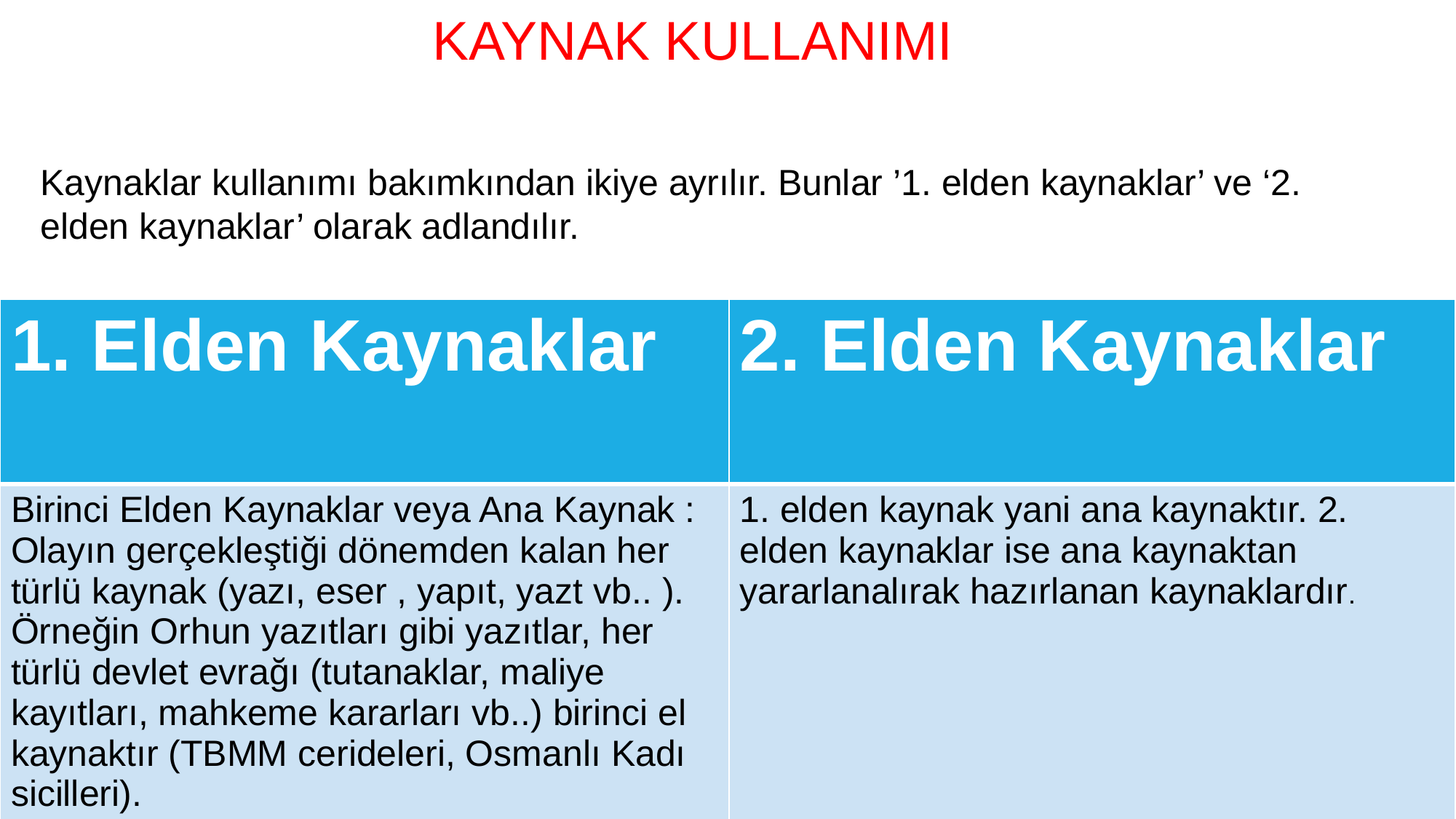

KAYNAK KULLANIMI
Kaynaklar kullanımı bakımkından ikiye ayrılır. Bunlar ’1. elden kaynaklar’ ve ‘2. elden kaynaklar’ olarak adlandılır.
| 1. Elden Kaynaklar | 2. Elden Kaynaklar |
| --- | --- |
| Birinci Elden Kaynaklar veya Ana Kaynak : Olayın gerçekleştiği dönemden kalan her türlü kaynak (yazı, eser , yapıt, yazt vb.. ). Örneğin Orhun yazıtları gibi yazıtlar, her türlü devlet evrağı (tutanaklar, maliye kayıtları, mahkeme kararları vb..) birinci el kaynaktır (TBMM cerideleri, Osmanlı Kadı sicilleri). | 1. elden kaynak yani ana kaynaktır. 2. elden kaynaklar ise ana kaynaktan yararlanalırak hazırlanan kaynaklardır. |